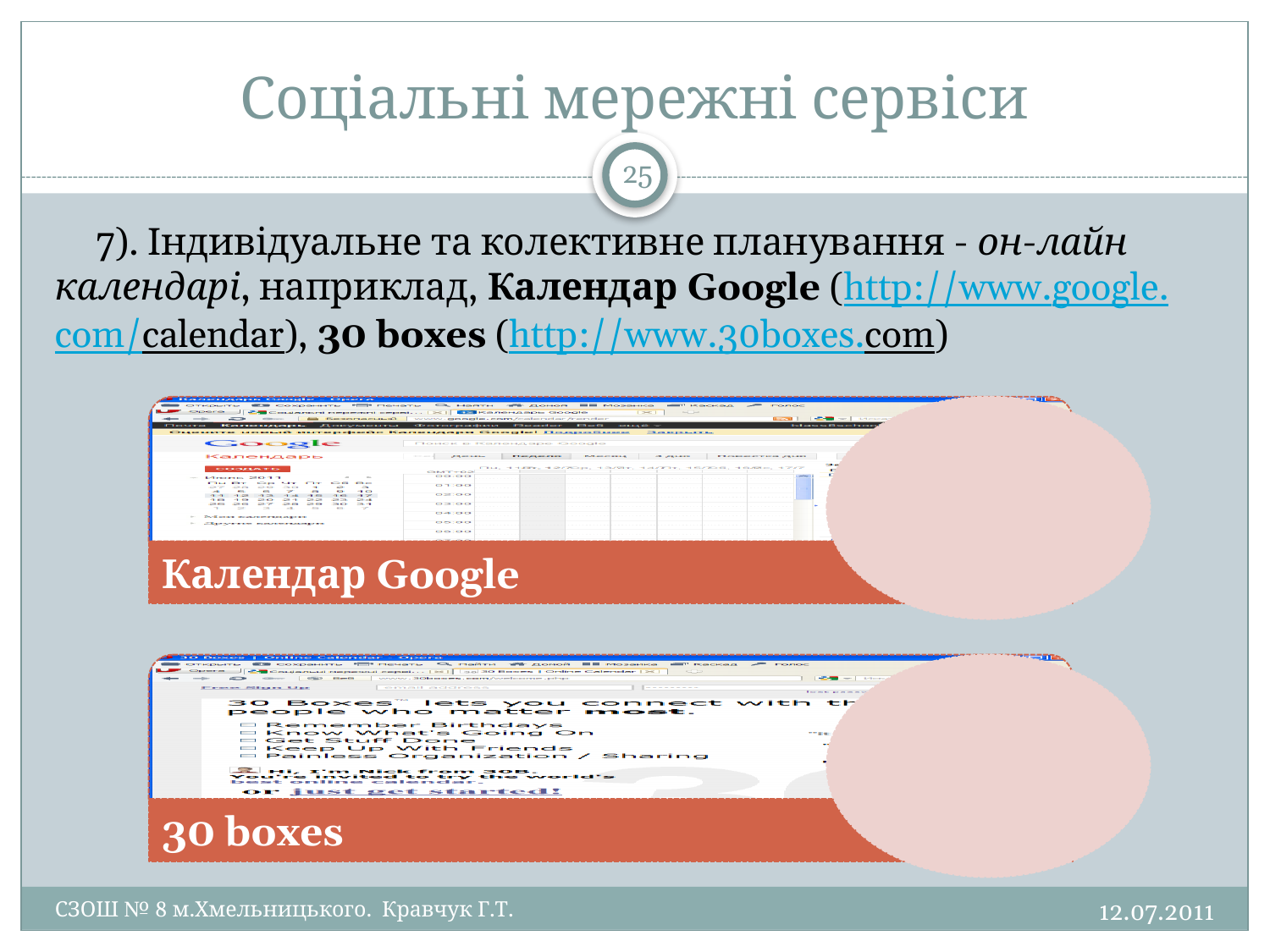

# Соціальні мережні сервіси
25
7). Індивідуальне та колективне планування - он-лайн календарі, наприклад, Календар Google (http://www.google.com/calendar), 30 boxes (http://www.30boxes.com)
Календар Google
30 boxes
12.07.2011
СЗОШ № 8 м.Хмельницького.  Кравчук Г.Т.